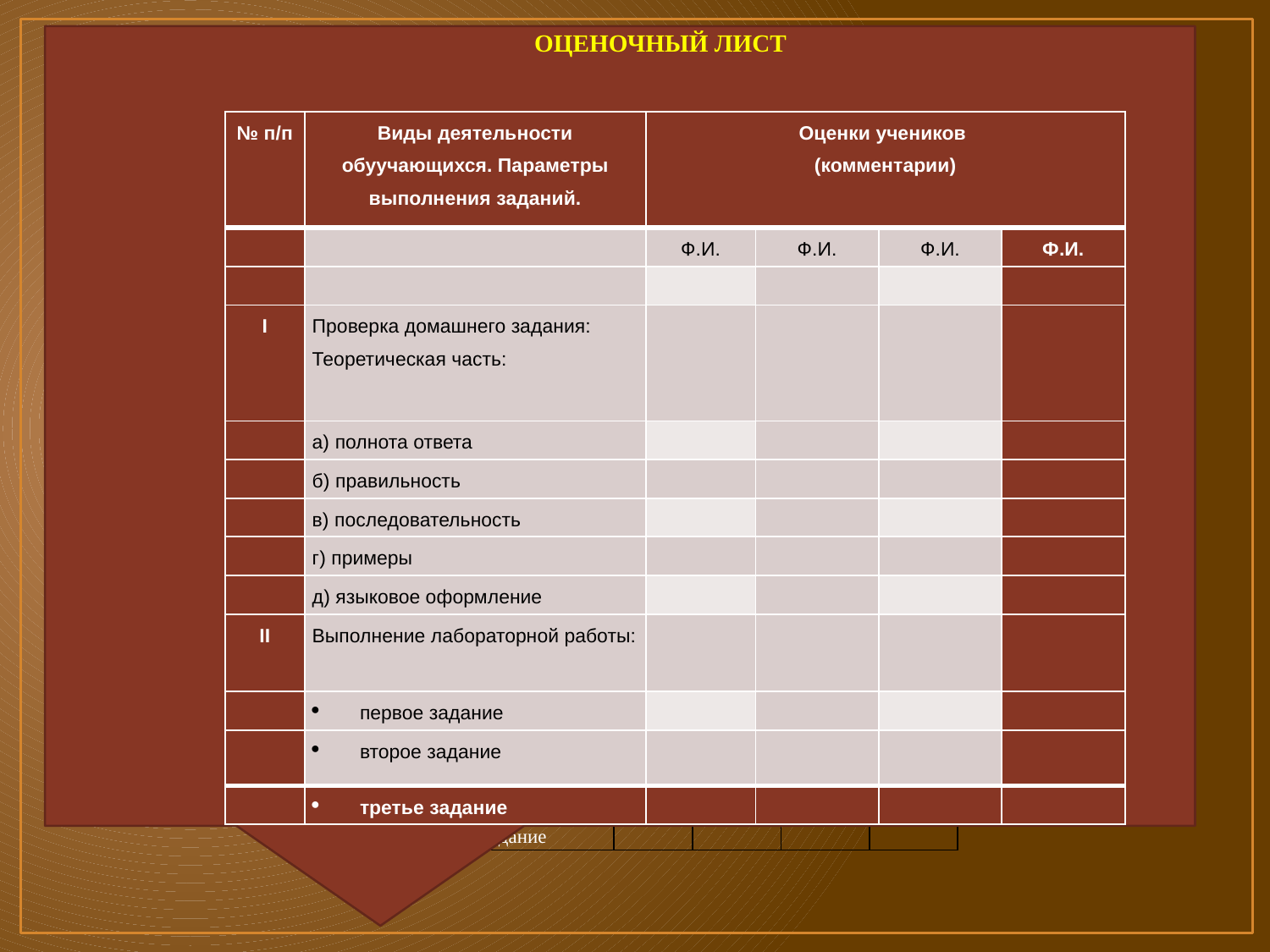

ОЦЕНОЧНЫЙ ЛИСТ

#
| № п/п | Виды деятельности обуучающихся. Параметры выполнения заданий. | Оценки учеников (комментарии) |  |  |  |
| --- | --- | --- | --- | --- | --- |
|  |  | Ф.И. | Ф.И. | Ф.И. | Ф.И. |
|  |  |  |  |  |  |
| I | Проверка домашнего задания: Теоретическая часть: |  |  |  |  |
|  | а) полнота ответа |  |  |  |  |
|  | б) правильность |  |  |  |  |
|  | в) последовательность |  |  |  |  |
|  | г) примеры |  |  |  |  |
|  | д) языковое оформление |  |  |  |  |
| II | Выполнение лабораторной работы: |  |  |  |  |
|  | первое задание |  |  |  |  |
|  | второе задание |  |  |  |  |
|  | третье задание |  |  |  |  |
| № п/п | Виды деятельности учащихся. Параметры выполнения заданий. | Оценки учеников (комментарии) |  |  |  |
| --- | --- | --- | --- | --- | --- |
|  |  | Ф.И. | Ф.И. | Ф.И. | Ф.И. |
|  |  |  |  |  |  |
| I | Проверка домашнего задания: Теоретическая часть: |  |  |  |  |
|  | а) полнота ответа |  |  |  |  |
|  | б) правильность |  |  |  |  |
|  | в) последовательность |  |  |  |  |
|  | г) примеры |  |  |  |  |
|  | д) языковое оформление |  |  |  |  |
| II | Выполнение лабораторной работы: |  |  |  |  |
|  | первое задание |  |  |  |  |
|  | второе задание |  |  |  |  |
|  | третье задание |  |  |  |  |